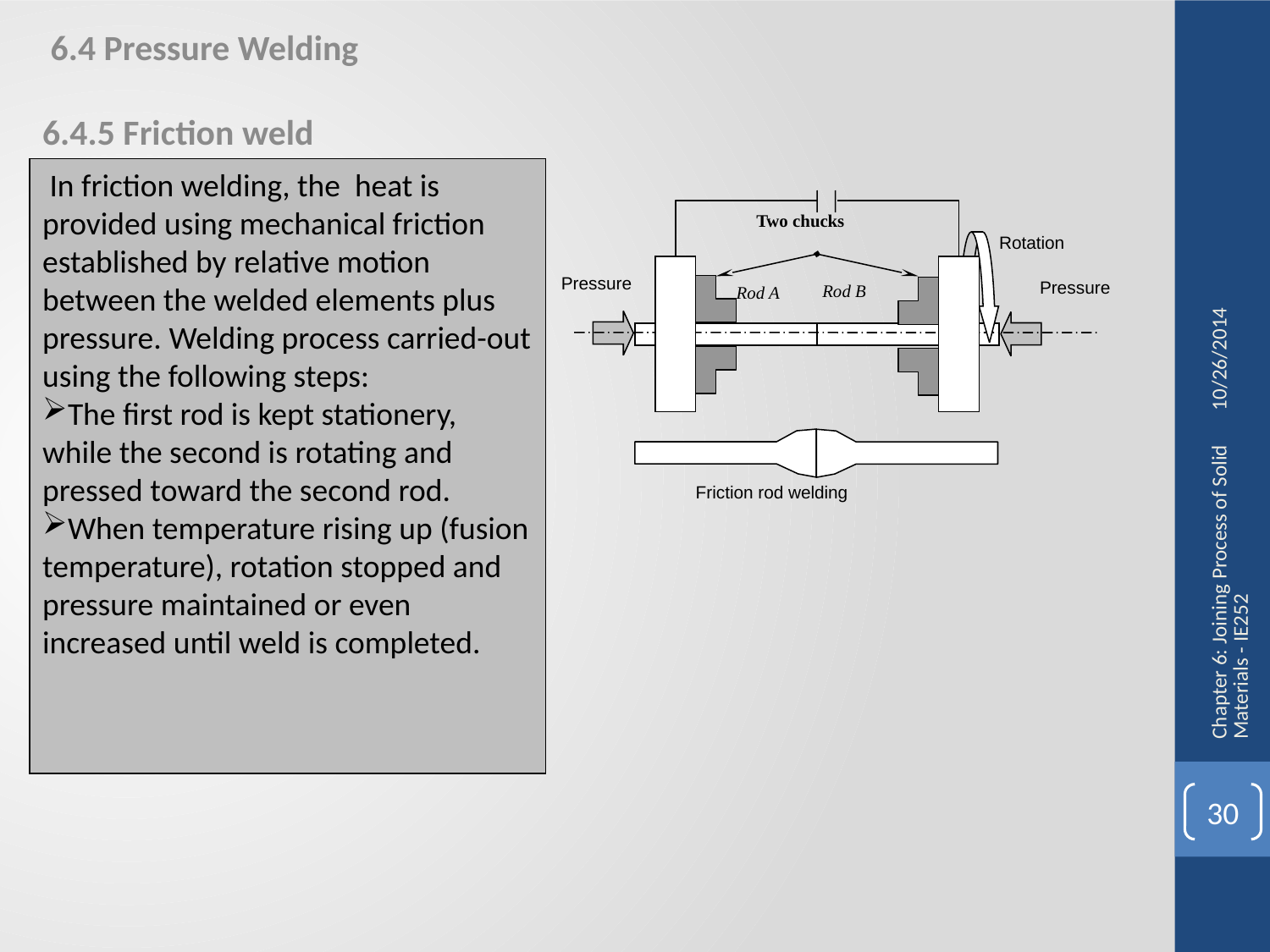

6.4 Pressure Welding

6.4.5 Friction weld
 In friction welding, the  heat is provided using mechanical friction established by relative motion between the welded elements plus pressure. Welding process carried-out using the following steps:
The first rod is kept stationery, while the second is rotating and pressed toward the second rod.
When temperature rising up (fusion temperature), rotation stopped and pressure maintained or even increased until weld is completed.

Two chucks

Rotation

Pressure

Pressure

Rod B

 Rod A

 Friction rod welding

10/26/2014
Chapter 6: Joining Process of Solid Materials - IE252
30